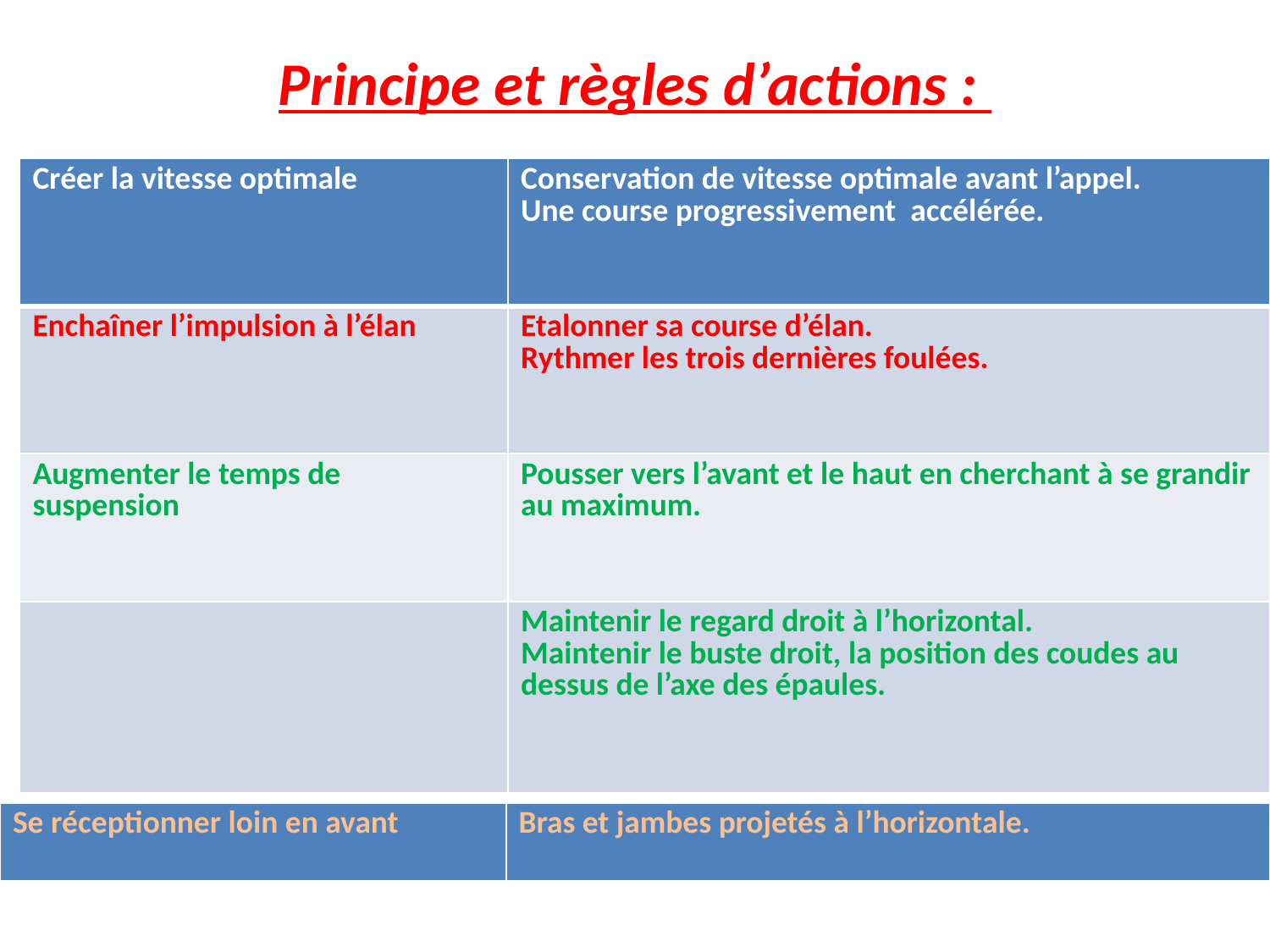

# Principe et règles d’actions :
| Créer la vitesse optimale | Conservation de vitesse optimale avant l’appel. Une course progressivement accélérée. |
| --- | --- |
| Enchaîner l’impulsion à l’élan | Etalonner sa course d’élan. Rythmer les trois dernières foulées. |
| Augmenter le temps de suspension | Pousser vers l’avant et le haut en cherchant à se grandir au maximum. |
|  | Maintenir le regard droit à l’horizontal. Maintenir le buste droit, la position des coudes au dessus de l’axe des épaules. |
| Se réceptionner loin en avant | Bras et jambes projetés à l’horizontale. |
| --- | --- |